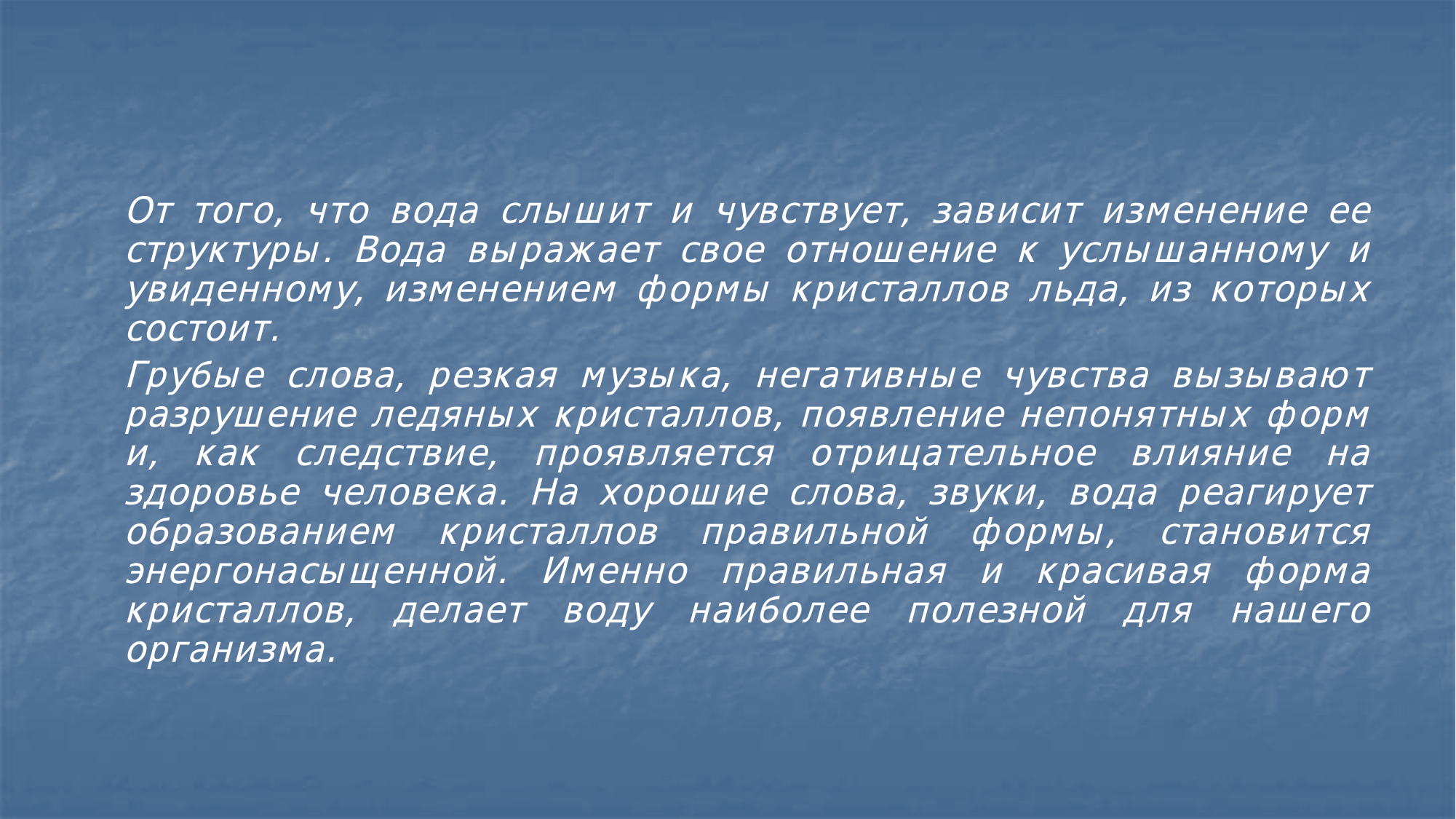

#
	От того, что вода слышит и чувствует, зависит изменение ее структуры. Вода выражает свое отношение к услышанному и увиденному, изменением формы кристаллов льда, из которых состоит.
	Грубые слова, резкая музыка, негативные чувства вызывают разрушение ледяных кристаллов, появление непонятных форм и, как следствие, проявляется отрицательное влияние на здоровье человека. На хорошие слова, звуки, вода реагирует образованием кристаллов правильной формы, становится энергонасыщенной. Именно правильная и красивая форма кристаллов, делает воду наиболее полезной для нашего организма.